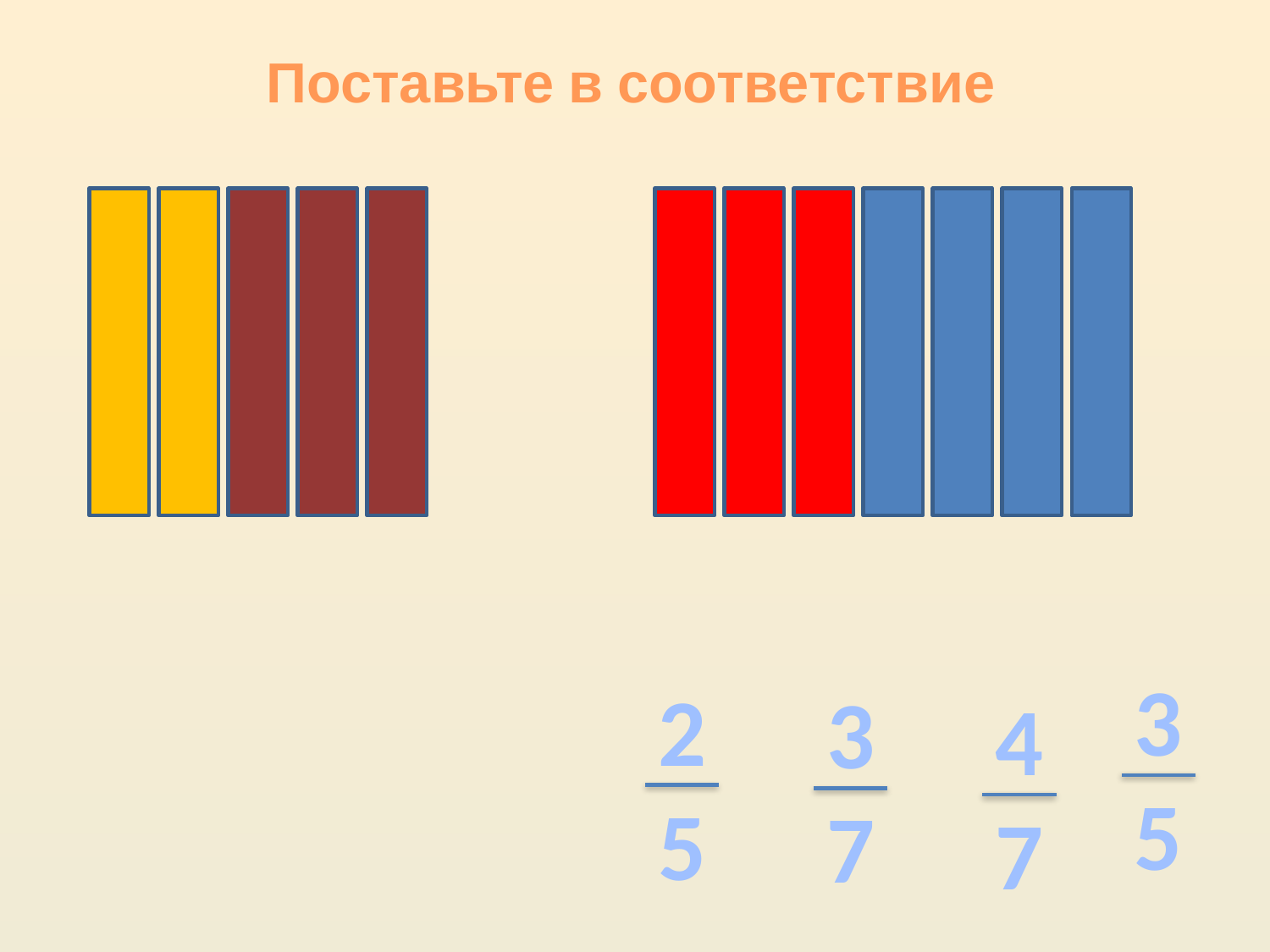

Поставьте в соответствие

3
5
2
5
3
7
4
7